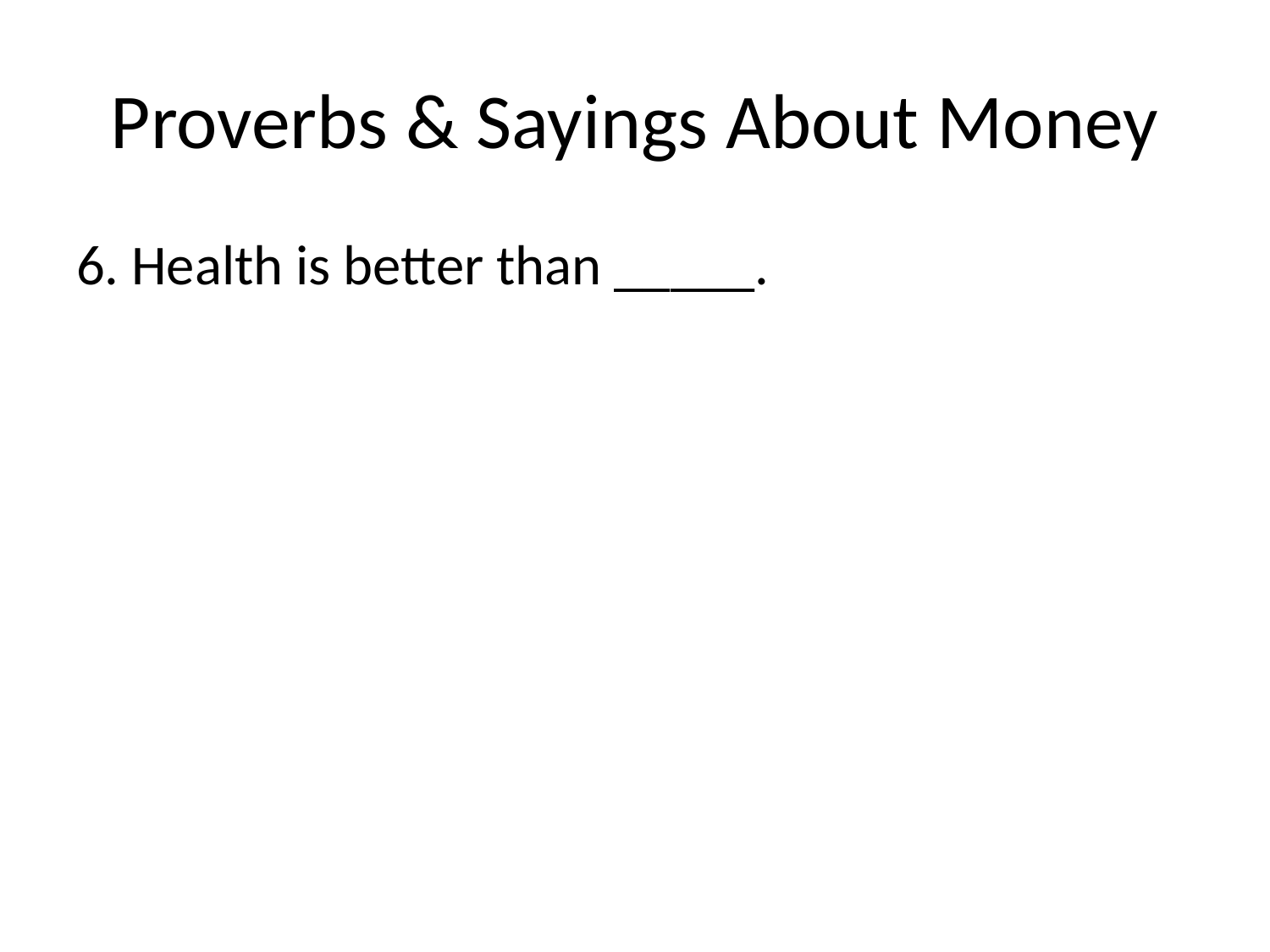

# Proverbs & Sayings About Money
6. Health is better than _____.